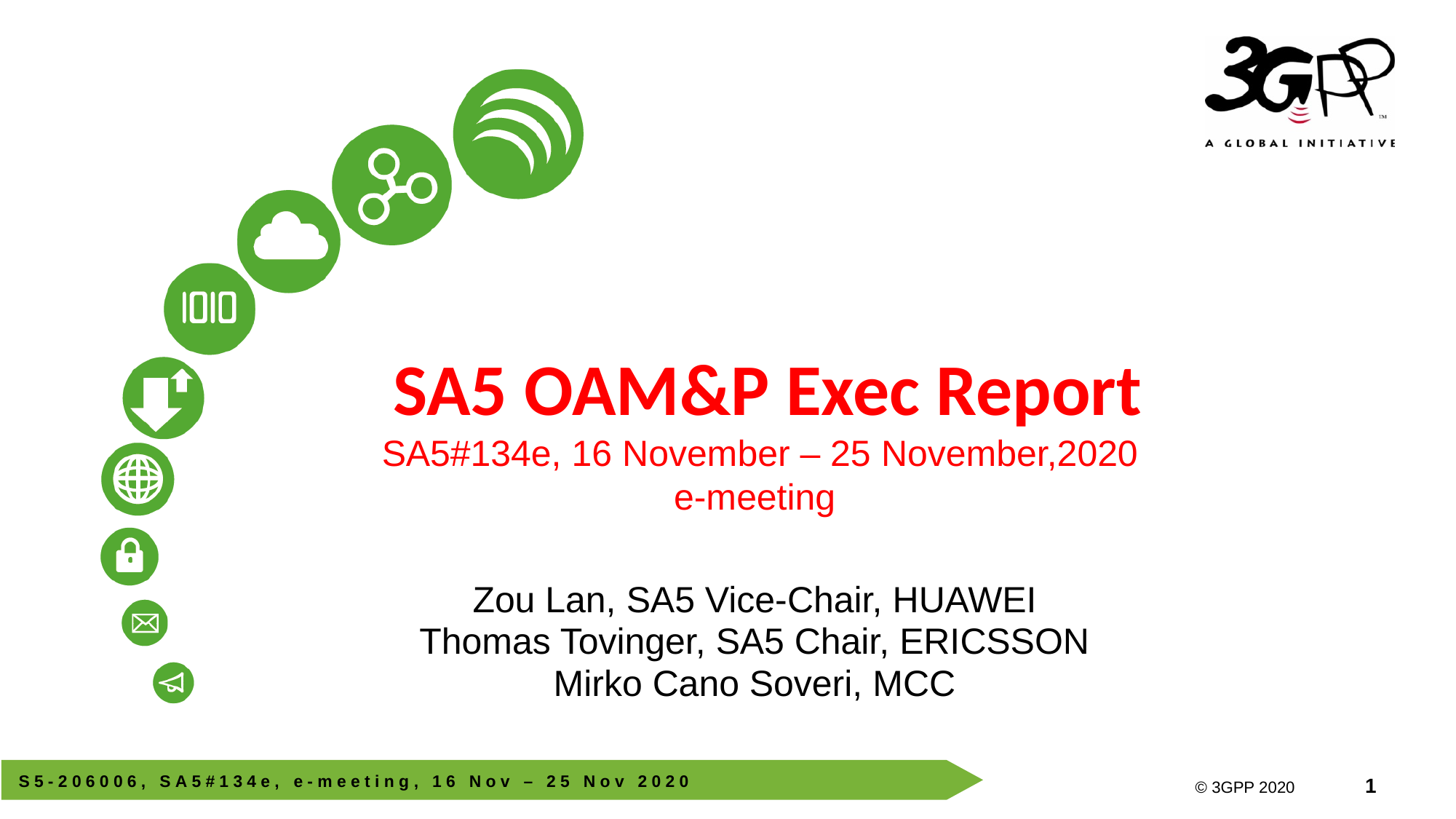

# SA5 OAM&P Exec Report SA5#134e, 16 November – 25 November,2020 e-meeting
Zou Lan, SA5 Vice-Chair, HUAWEI
Thomas Tovinger, SA5 Chair, ERICSSON
Mirko Cano Soveri, MCC